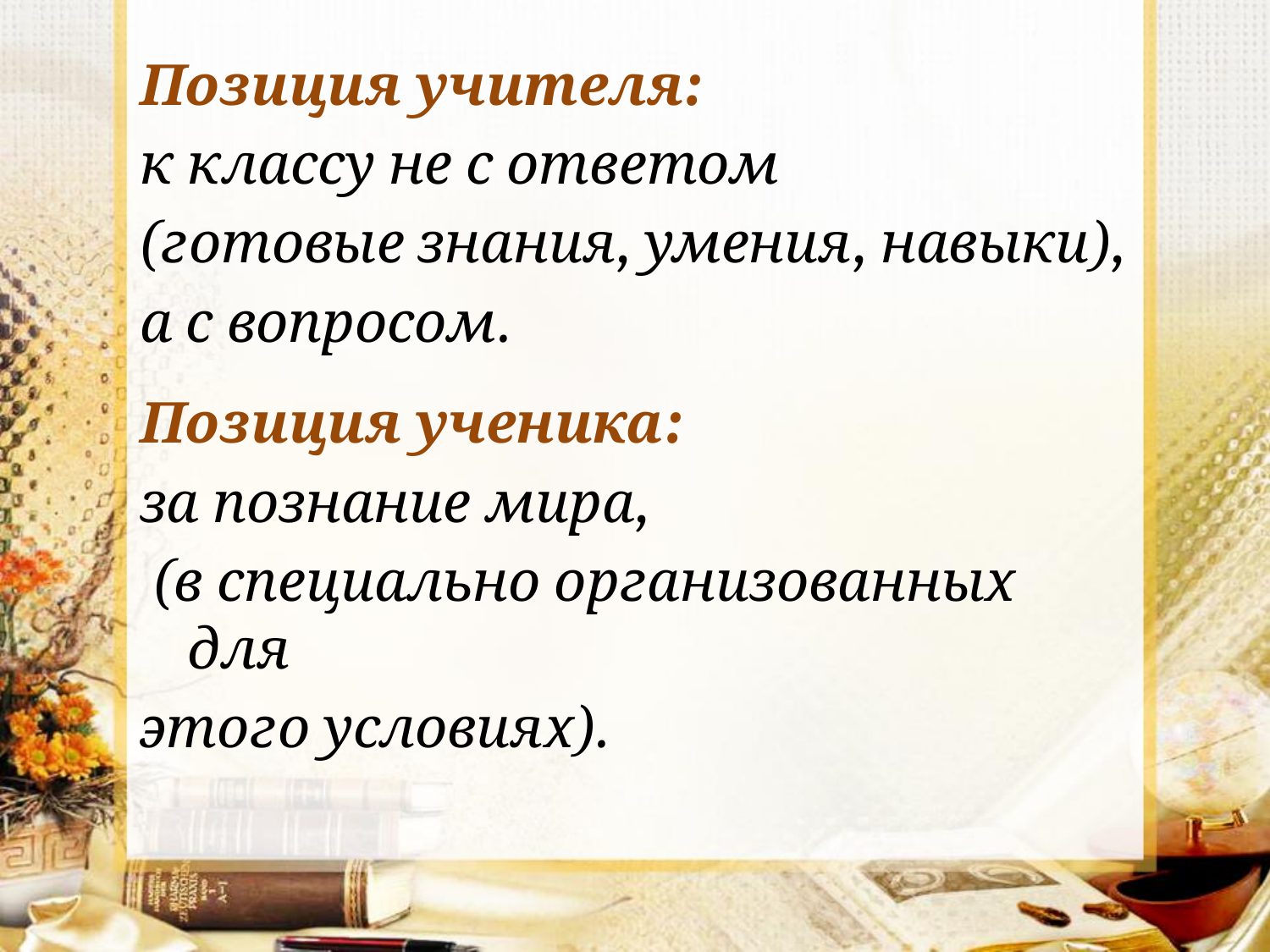

Позиция учителя:
к классу не с ответом
(готовые знания, умения, навыки),
а с вопросом.

Позиция ученика:
за познание мира,
 (в специально организованных для
этого условиях).